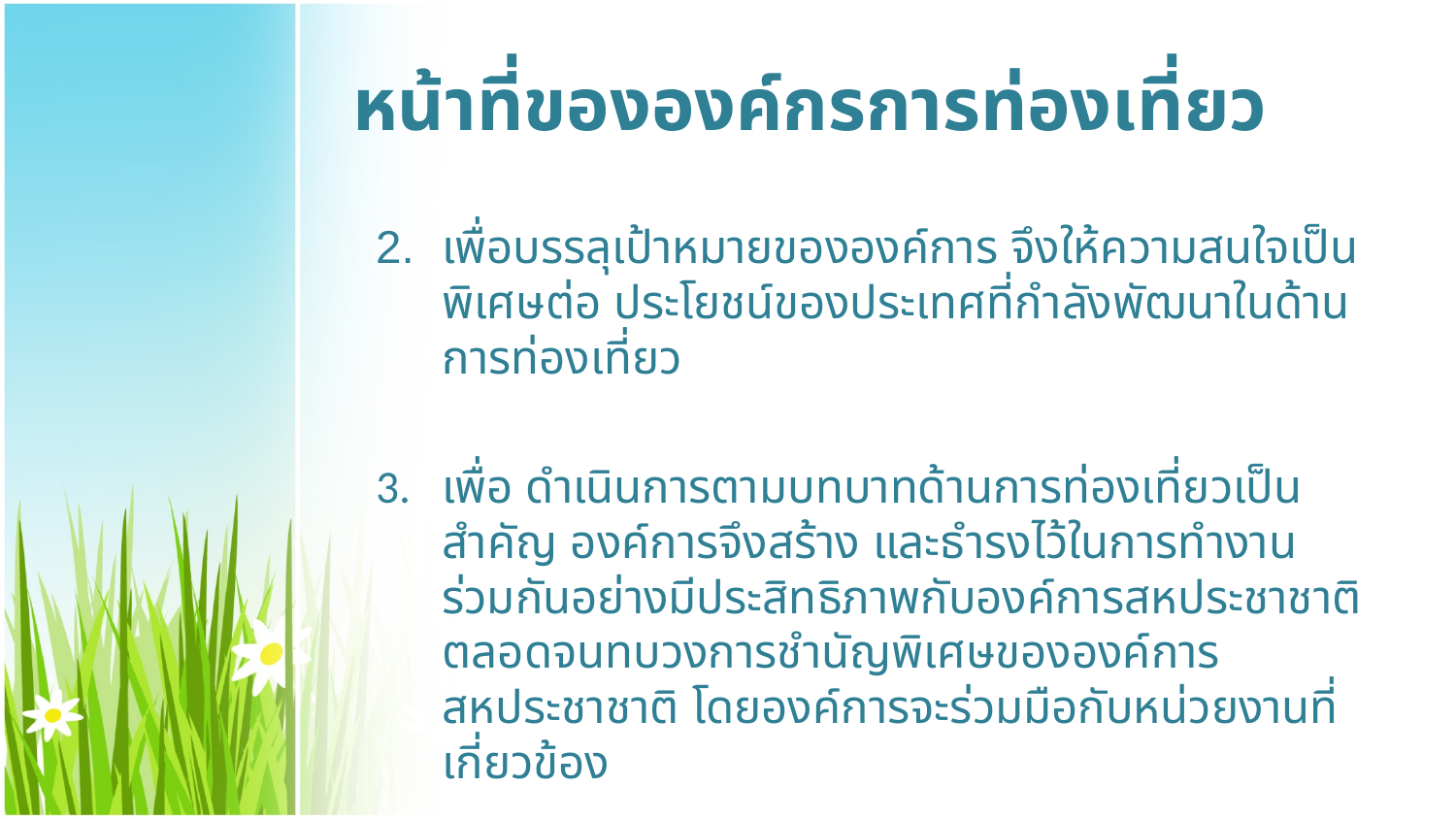

# หน้าที่ขององค์กรการท่องเที่ยว

เพื่อบรรลุเป้าหมายขององค์การ จึงให้ความสนใจเป็นพิเศษต่อ ประโยชน์ของประเทศที่กำลังพัฒนาในด้านการท่องเที่ยว

3.   เพื่อ ดำเนินการตามบทบาทด้านการท่องเที่ยวเป็นสำคัญ องค์การจึงสร้าง และธำรงไว้ในการทำงานร่วมกันอย่างมีประสิทธิภาพกับองค์การสหประชาชาติ ตลอดจนทบวงการชำนัญพิเศษขององค์การ สหประชาชาติ โดยองค์การจะร่วมมือกับหน่วยงานที่เกี่ยวข้อง